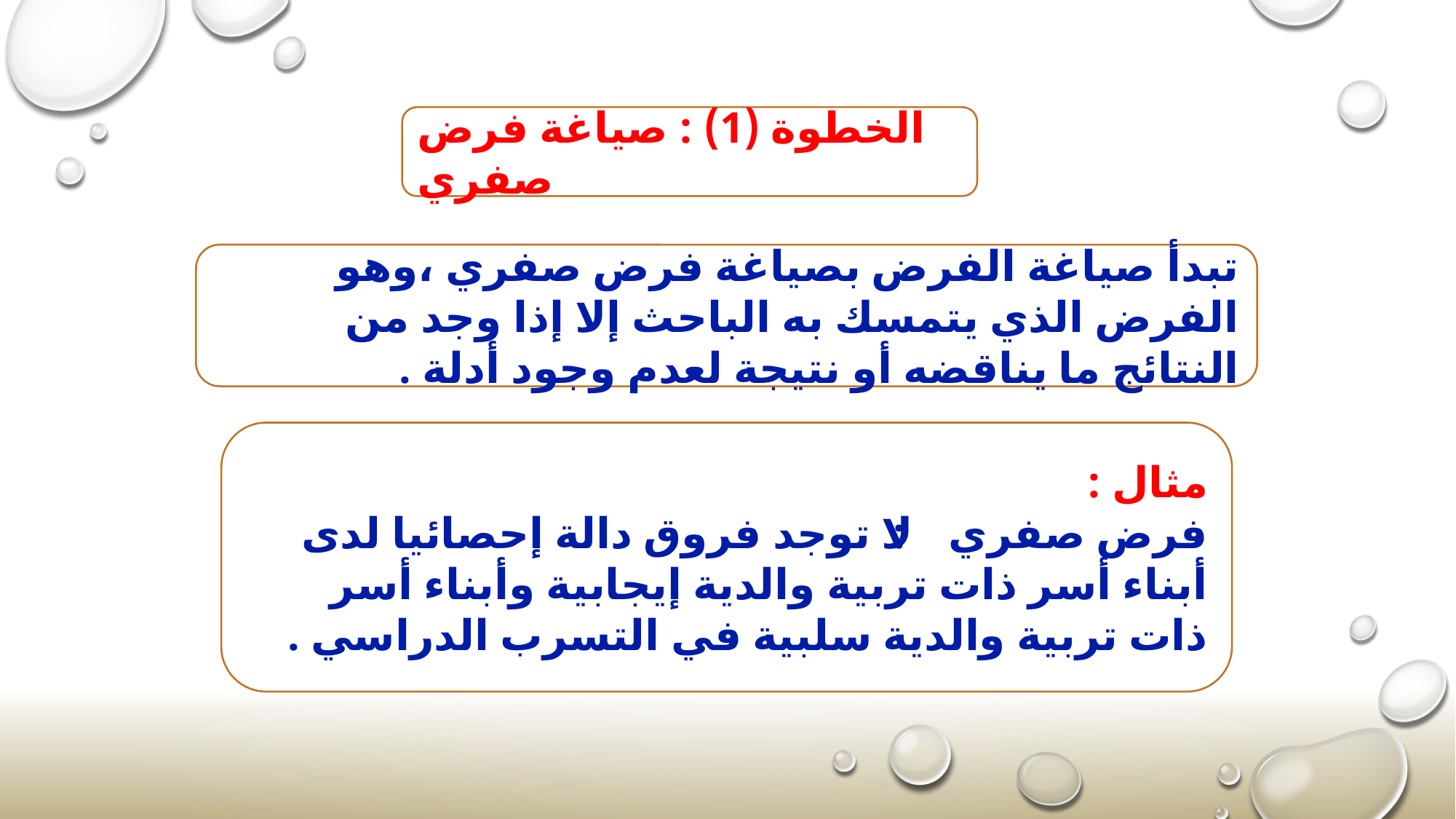

الخطوة (1) : صياغة فرض صفري
تبدأ صياغة الفرض بصياغة فرض صفري ،وهو الفرض الذي يتمسك به الباحث إلا إذا وجد من النتائج ما يناقضه أو نتيجة لعدم وجود أدلة .
مثال :
فرض صفري : لا توجد فروق دالة إحصائيا لدى أبناء أسر ذات تربية والدية إيجابية وأبناء أسر  ذات تربية والدية سلبية في التسرب الدراسي .